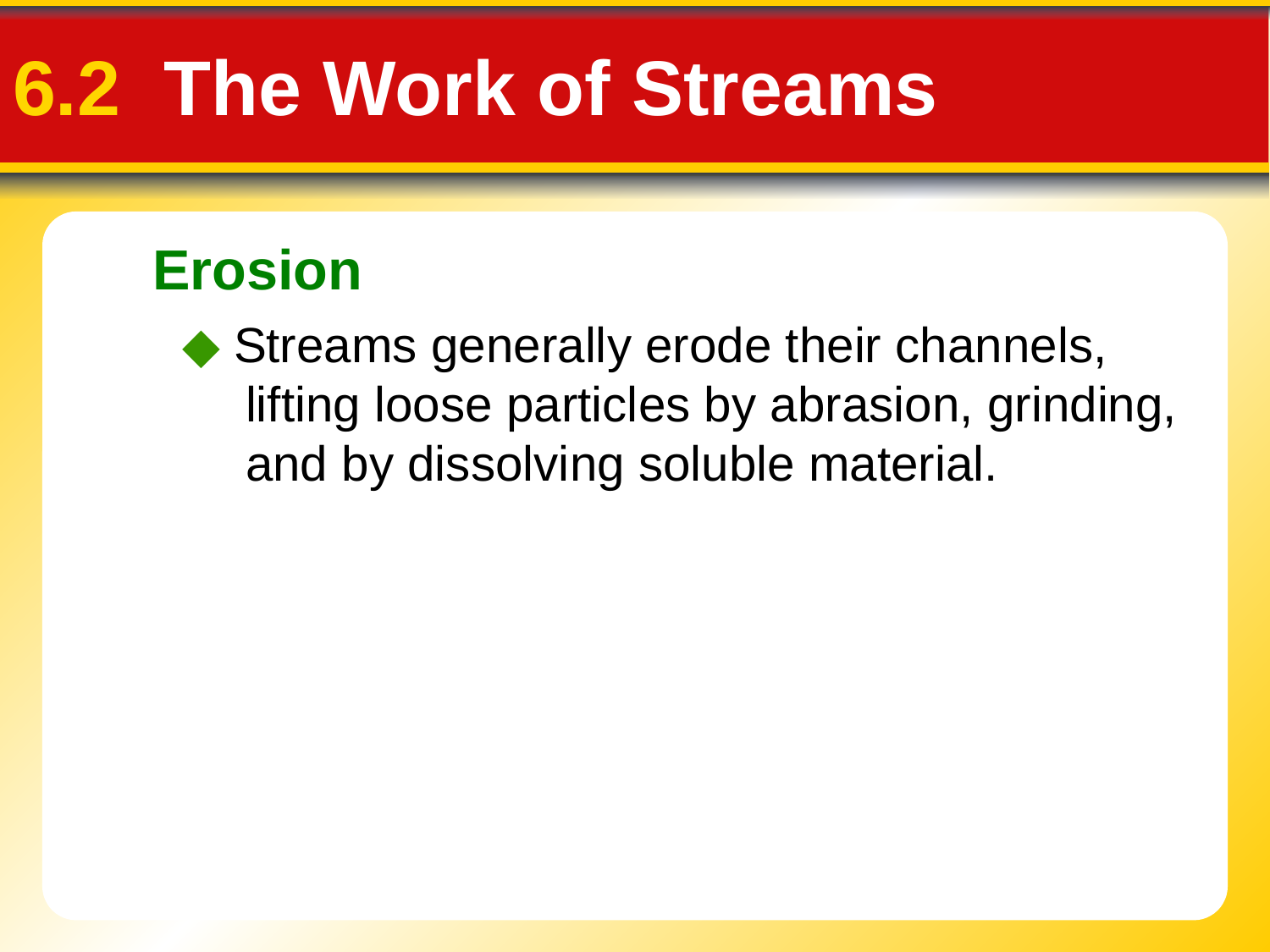

6.2  The Work of Streams

Erosion
◆ Streams generally erode their channels, lifting loose particles by abrasion, grinding, and by dissolving soluble material.